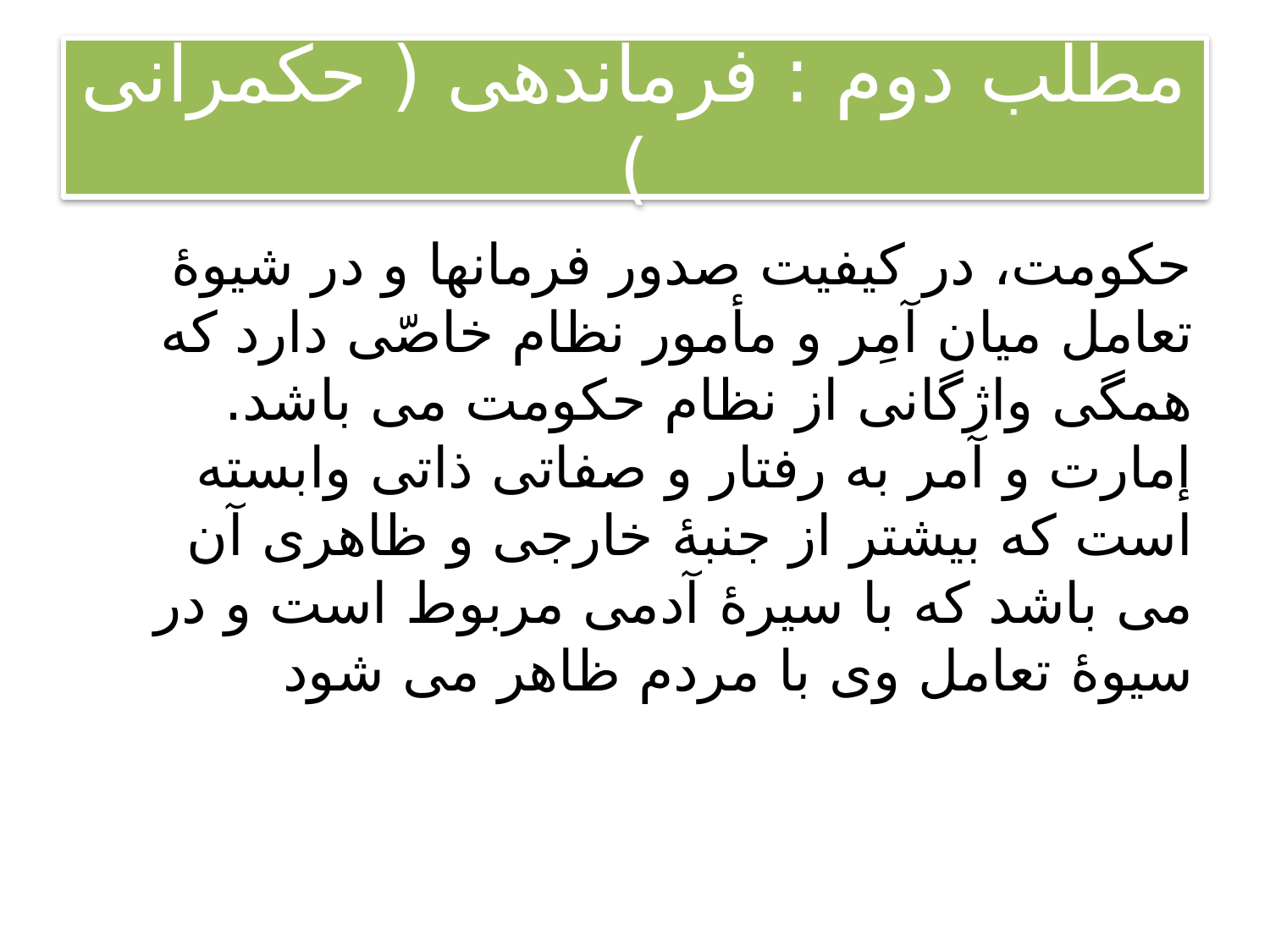

# مطلب دوم : فرماندهی ( حکمرانی )
حکومت، در کیفیت صدور فرمانها و در شیوۀ تعامل میان آمِر و مأمور نظام خاصّی دارد که همگی واژگانی از نظام حکومت می باشد. إمارت و آمر به رفتار و صفاتی ذاتی وابسته است که بیشتر از جنبۀ خارجی و ظاهری آن می باشد که با سیرۀ آدمی مربوط است و در سیوۀ تعامل وی با مردم ظاهر می شود